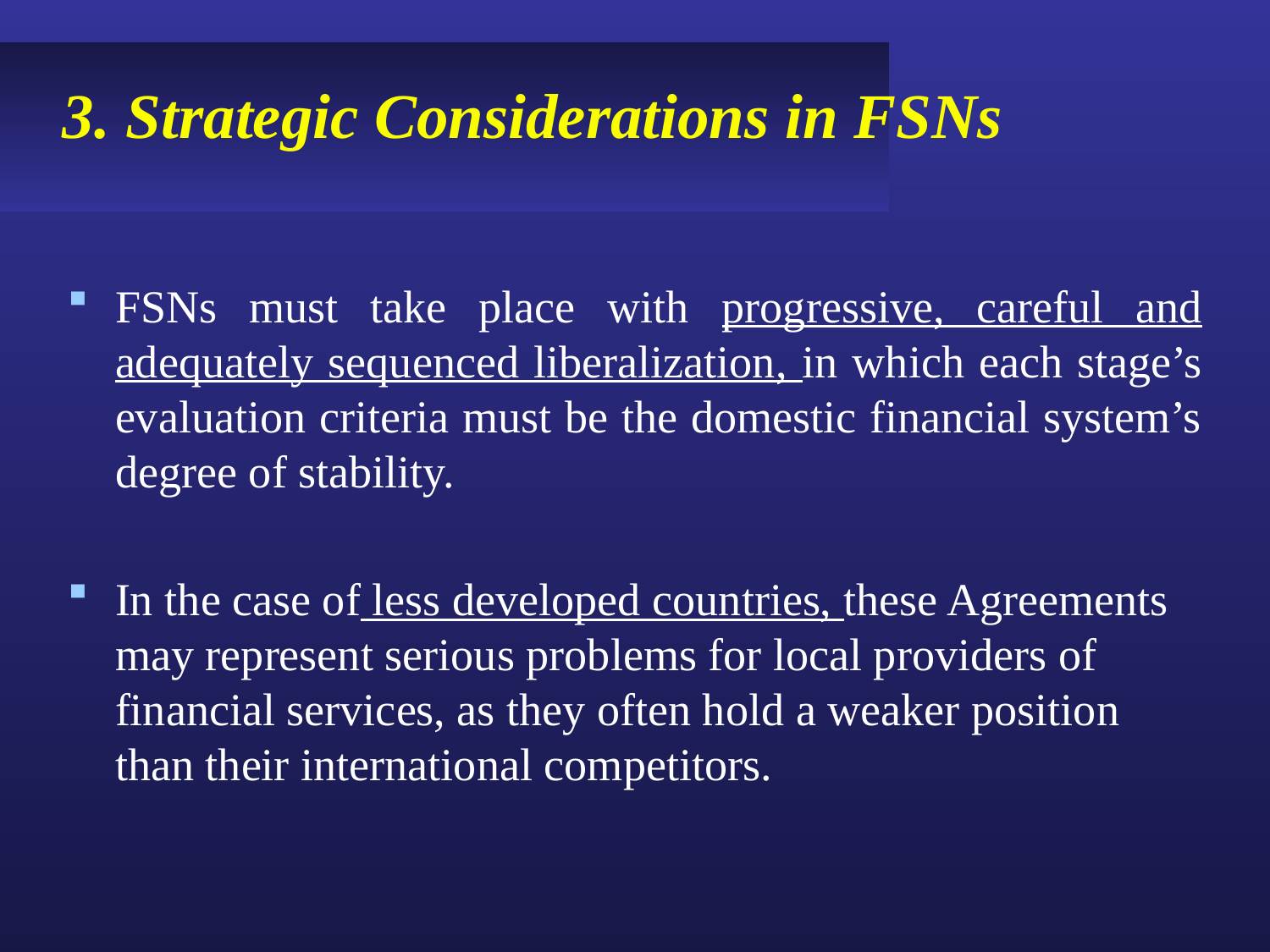

# 3. Strategic Considerations in FSNs

FSNs must take place with progressive, careful and adequately sequenced liberalization, in which each stage’s evaluation criteria must be the domestic financial system’s degree of stability.

In the case of less developed countries, these Agreements may represent serious problems for local providers of financial services, as they often hold a weaker position than their international competitors.